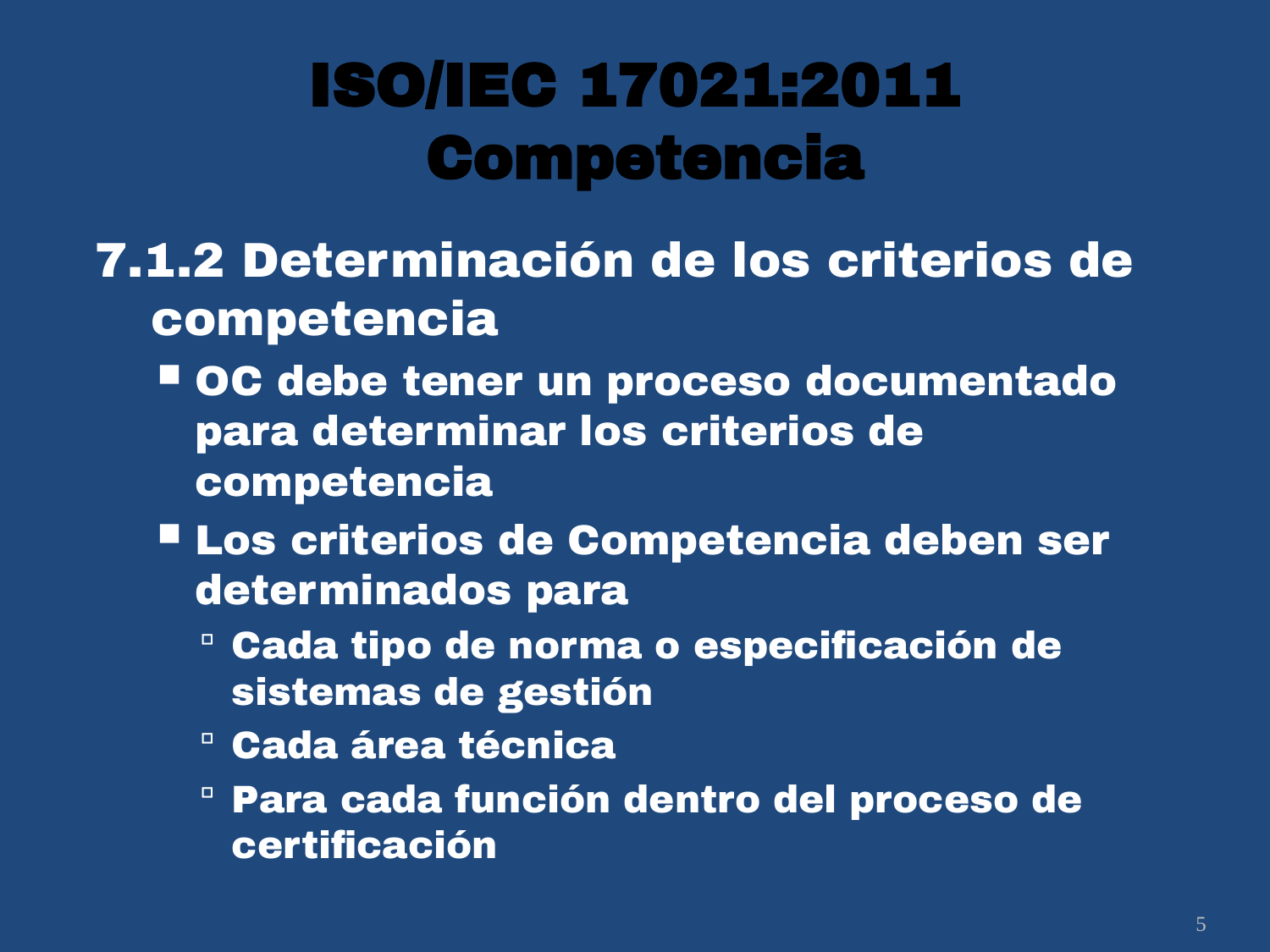

# ISO/IEC 17021:2011 Competencia
7.1.2 Determinación de los criterios de competencia
OC debe tener un proceso documentado para determinar los criterios de competencia
Los criterios de Competencia deben ser determinados para
Cada tipo de norma o especificación de sistemas de gestión
Cada área técnica
Para cada función dentro del proceso de certificación
5